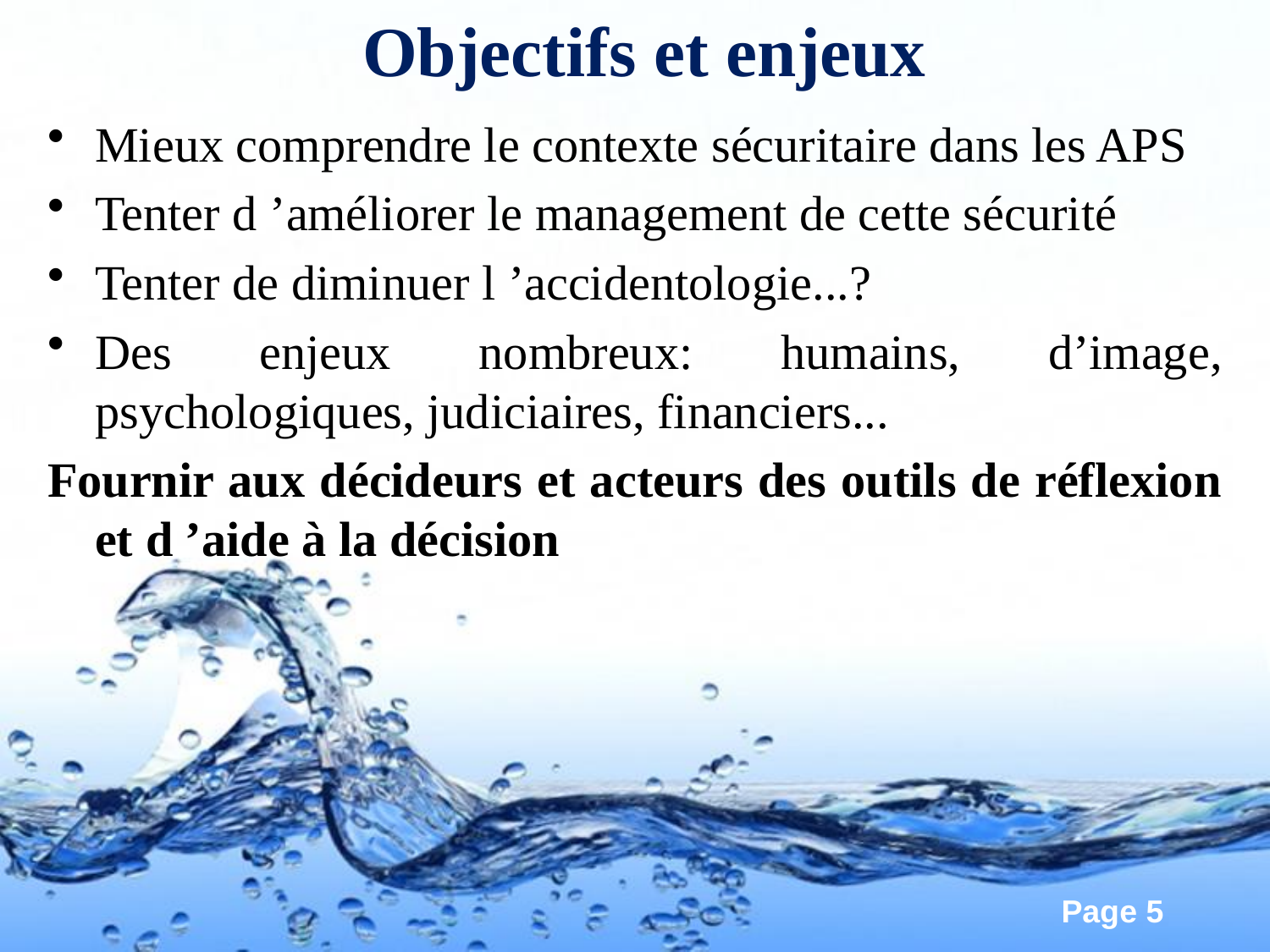

# Objectifs et enjeux
Mieux comprendre le contexte sécuritaire dans les APS
Tenter d ’améliorer le management de cette sécurité
Tenter de diminuer l ’accidentologie...?
Des enjeux nombreux: humains, d’image, psychologiques, judiciaires, financiers...
Fournir aux décideurs et acteurs des outils de réflexion et d ’aide à la décision